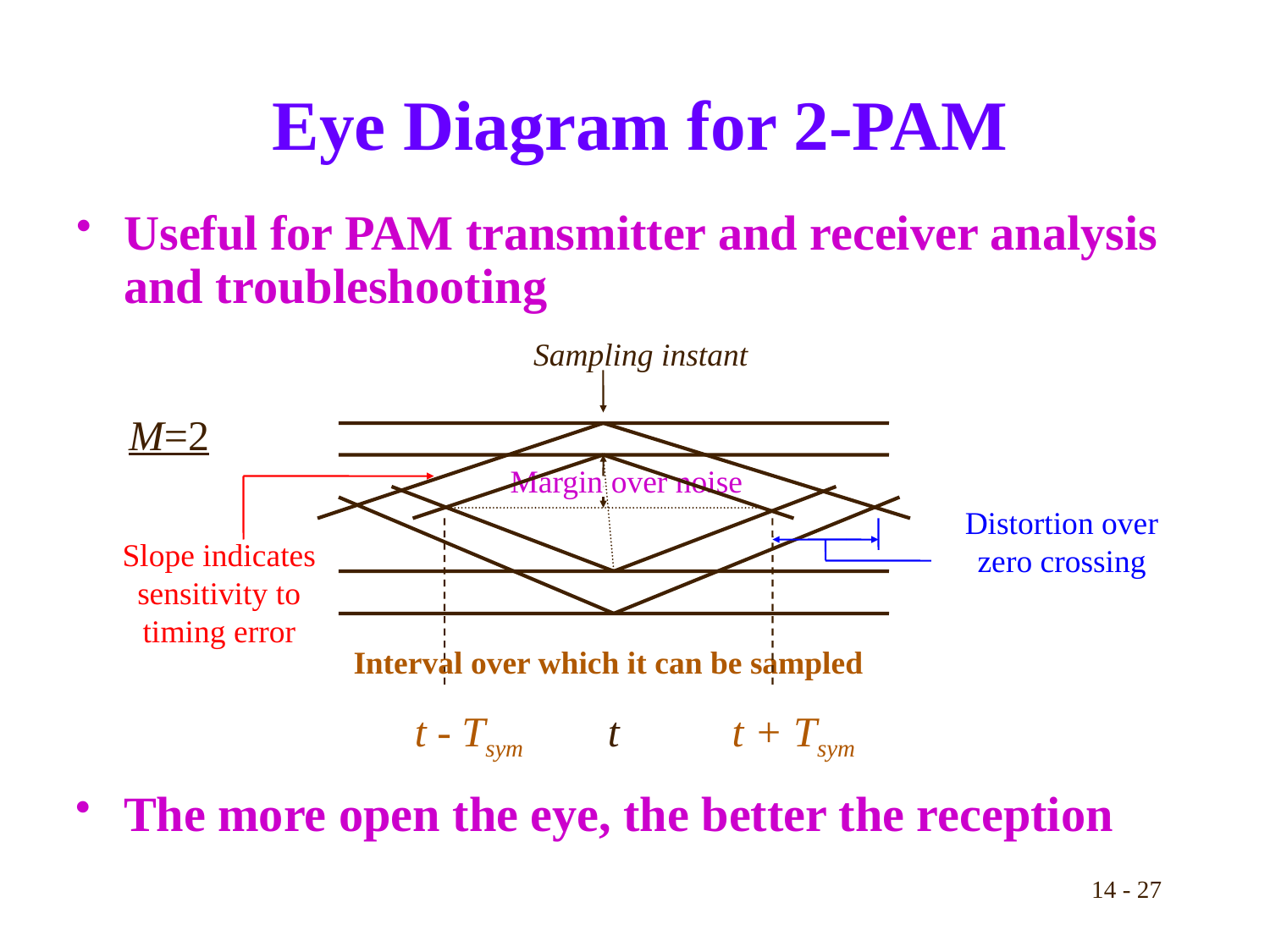

# Eye Diagram for 2-PAM
Useful for PAM transmitter and receiver analysis and troubleshooting
Sampling instant

M=2

Interval over which it can be sampled
t - Tsym
t
t + Tsym
Margin over noise

Slope indicates sensitivity to timing error
Distortion over
zero crossing
The more open the eye, the better the reception
14 - 27